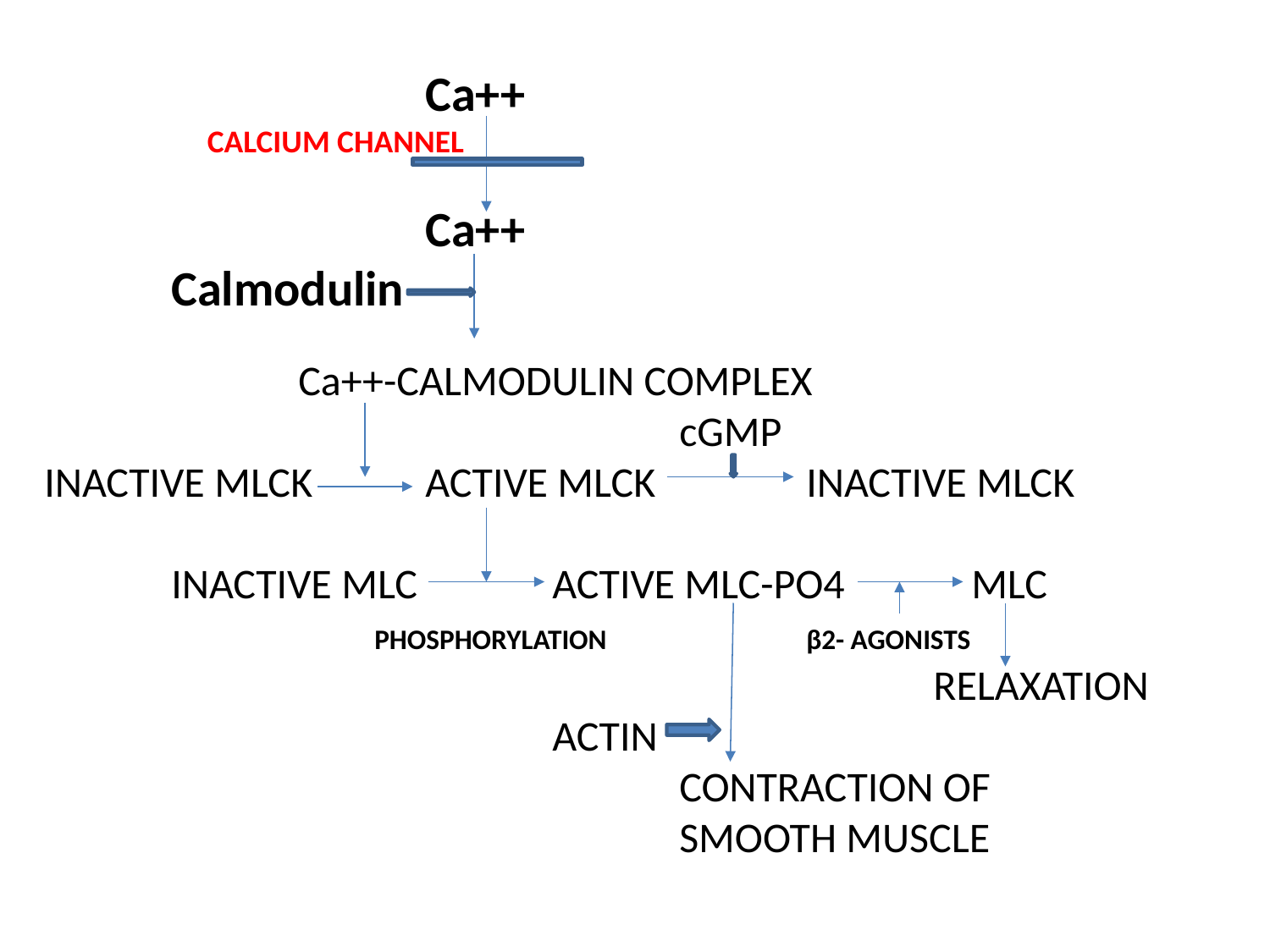

Ca++
	     CALCIUM CHANNEL

			Ca++
	Calmodulin

		Ca++-CALMODULIN COMPLEX
					cGMP
INACTIVE MLCK	ACTIVE MLCK		INACTIVE MLCK

	INACTIVE MLC		ACTIVE MLC-PO4	    MLC
		        PHOSPHORYLATION		β2- AGONISTS
							RELAXATION
				ACTIN
					CONTRACTION OF
					SMOOTH MUSCLE